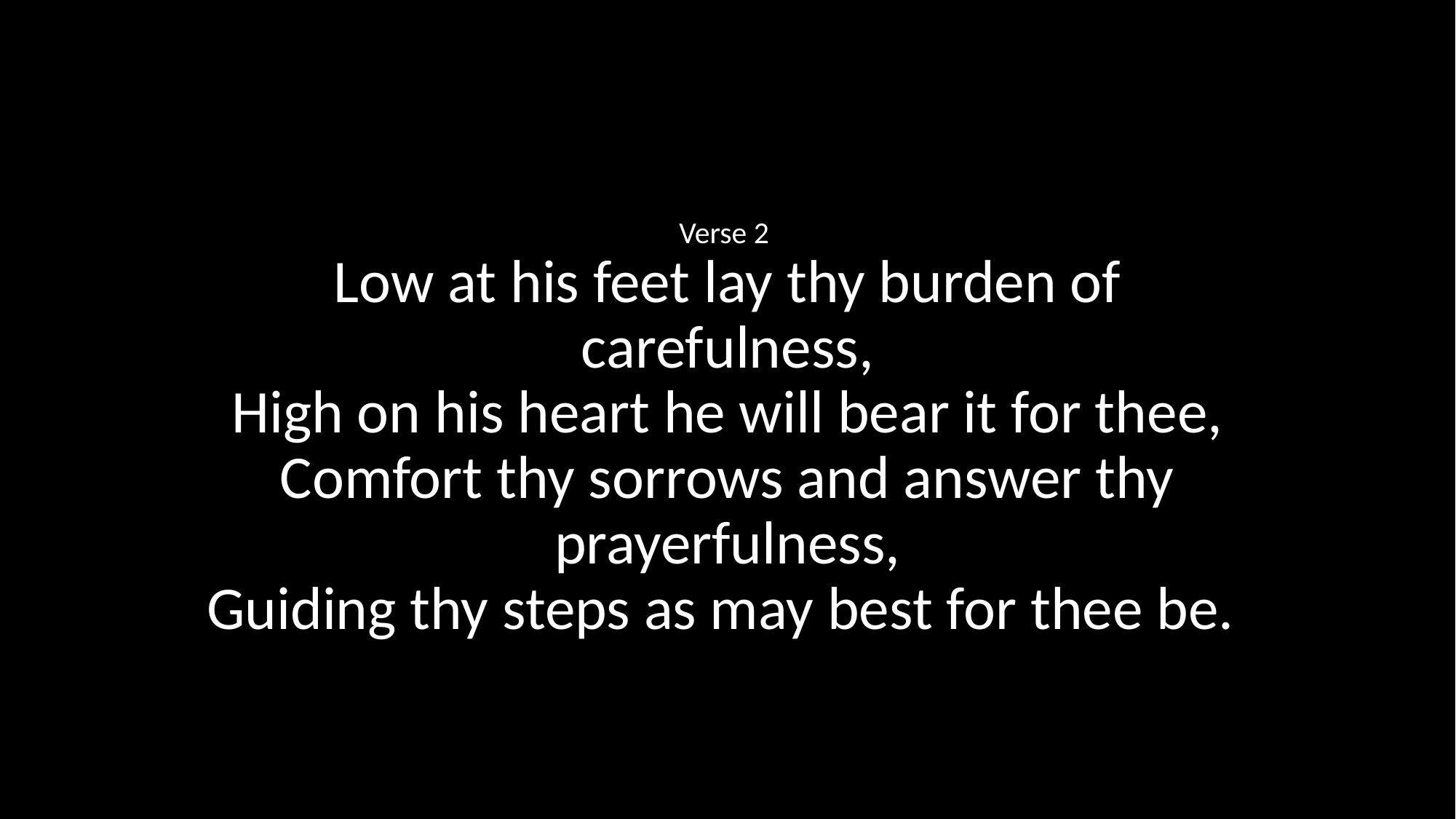

Verse 2
Low at his feet lay thy burden of carefulness,
High on his heart he will bear it for thee,
Comfort thy sorrows and answer thy prayerfulness,
Guiding thy steps as may best for thee be.